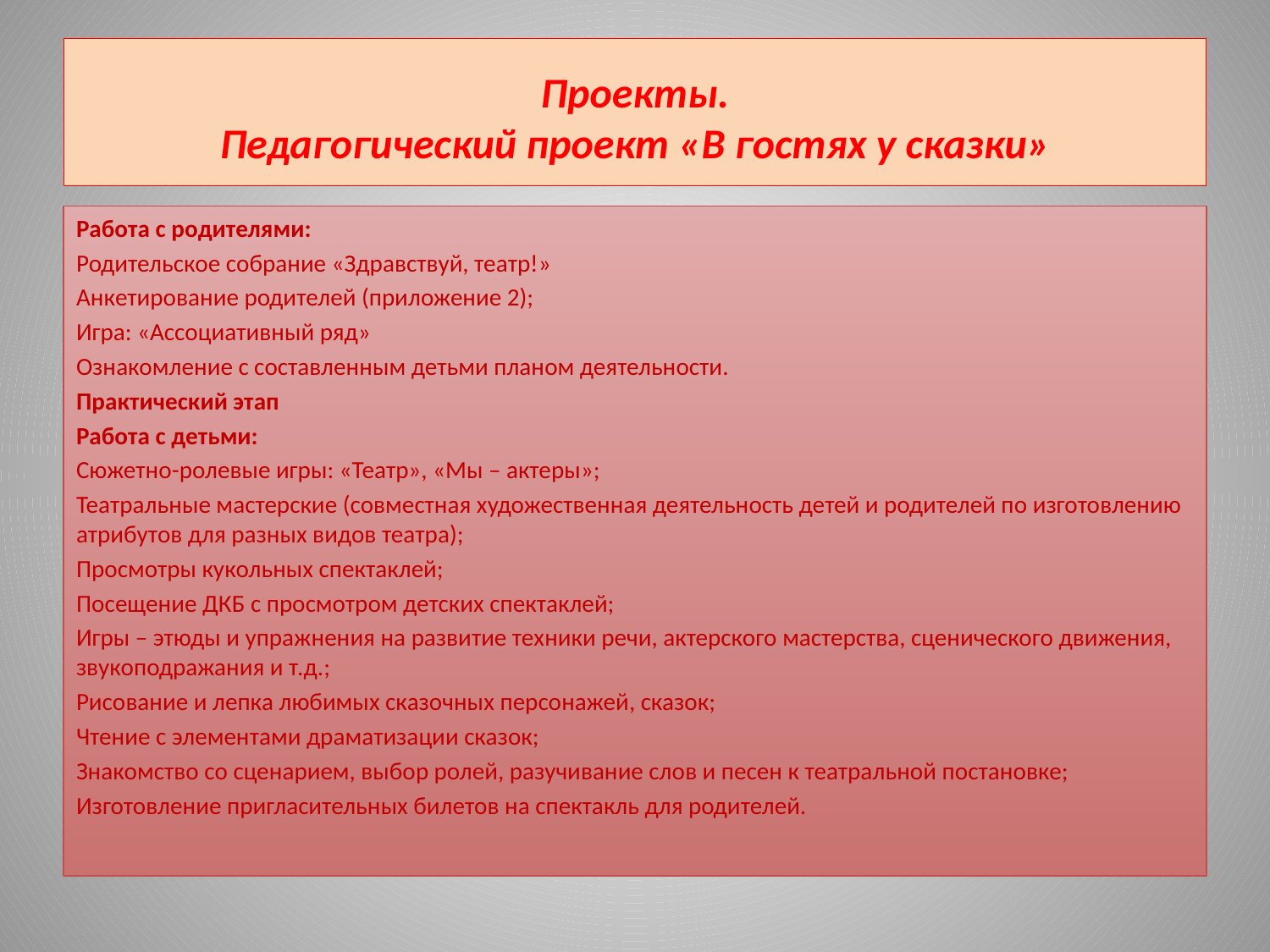

# Проекты. Педагогический проект «В гостях у сказки»
Работа с родителями:
Родительское собрание «Здравствуй, театр!»
Анкетирование родителей (приложение 2);
Игра: «Ассоциативный ряд»
Ознакомление с составленным детьми планом деятельности.
Практический этап
Работа с детьми:
Сюжетно-ролевые игры: «Театр», «Мы – актеры»;
Театральные мастерские (совместная художественная деятельность детей и родителей по изготовлению атрибутов для разных видов театра);
Просмотры кукольных спектаклей;
Посещение ДКБ с просмотром детских спектаклей;
Игры – этюды и упражнения на развитие техники речи, актерского мастерства, сценического движения, звукоподражания и т.д.;
Рисование и лепка любимых сказочных персонажей, сказок;
Чтение с элементами драматизации сказок;
Знакомство со сценарием, выбор ролей, разучивание слов и песен к театральной постановке;
Изготовление пригласительных билетов на спектакль для родителей.